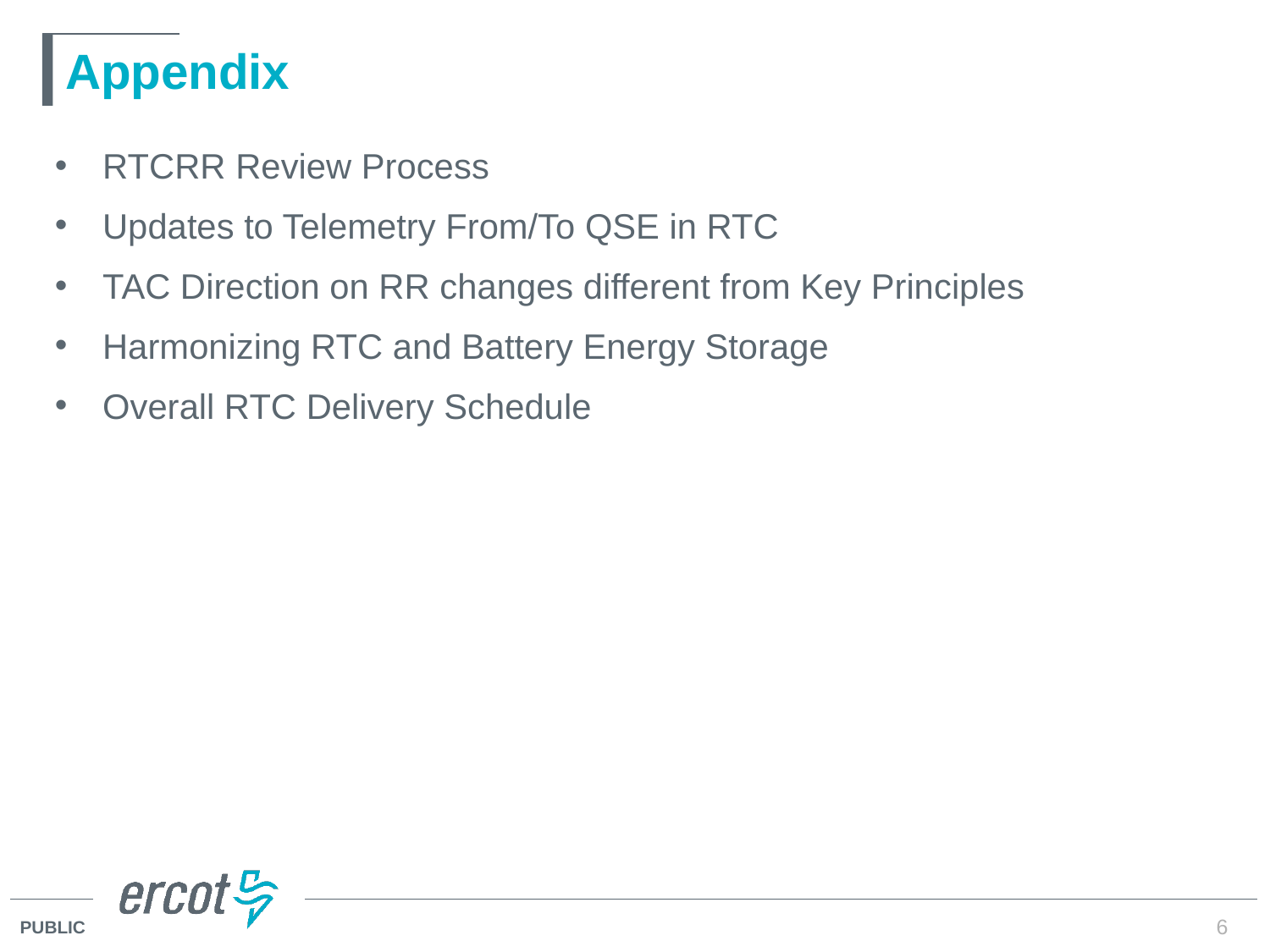

# Appendix
RTCRR Review Process
Updates to Telemetry From/To QSE in RTC
TAC Direction on RR changes different from Key Principles
Harmonizing RTC and Battery Energy Storage
Overall RTC Delivery Schedule
6